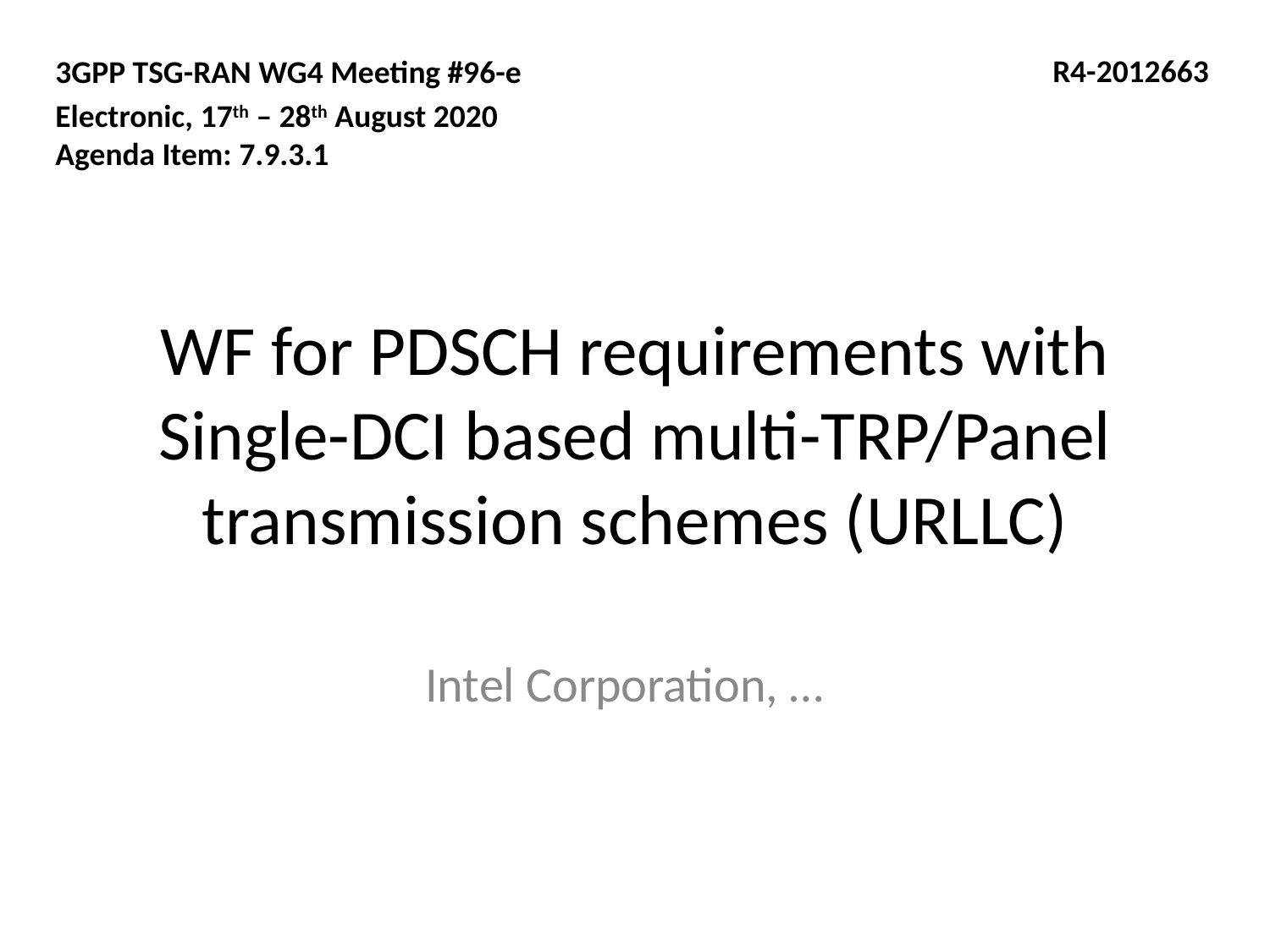

3GPP TSG-RAN WG4 Meeting #96-e
Electronic, 17th – 28th August 2020
Agenda Item: 7.9.3.1
R4-2012663
# WF for PDSCH requirements with Single-DCI based multi-TRP/Panel transmission schemes (URLLC)
Intel Corporation, …